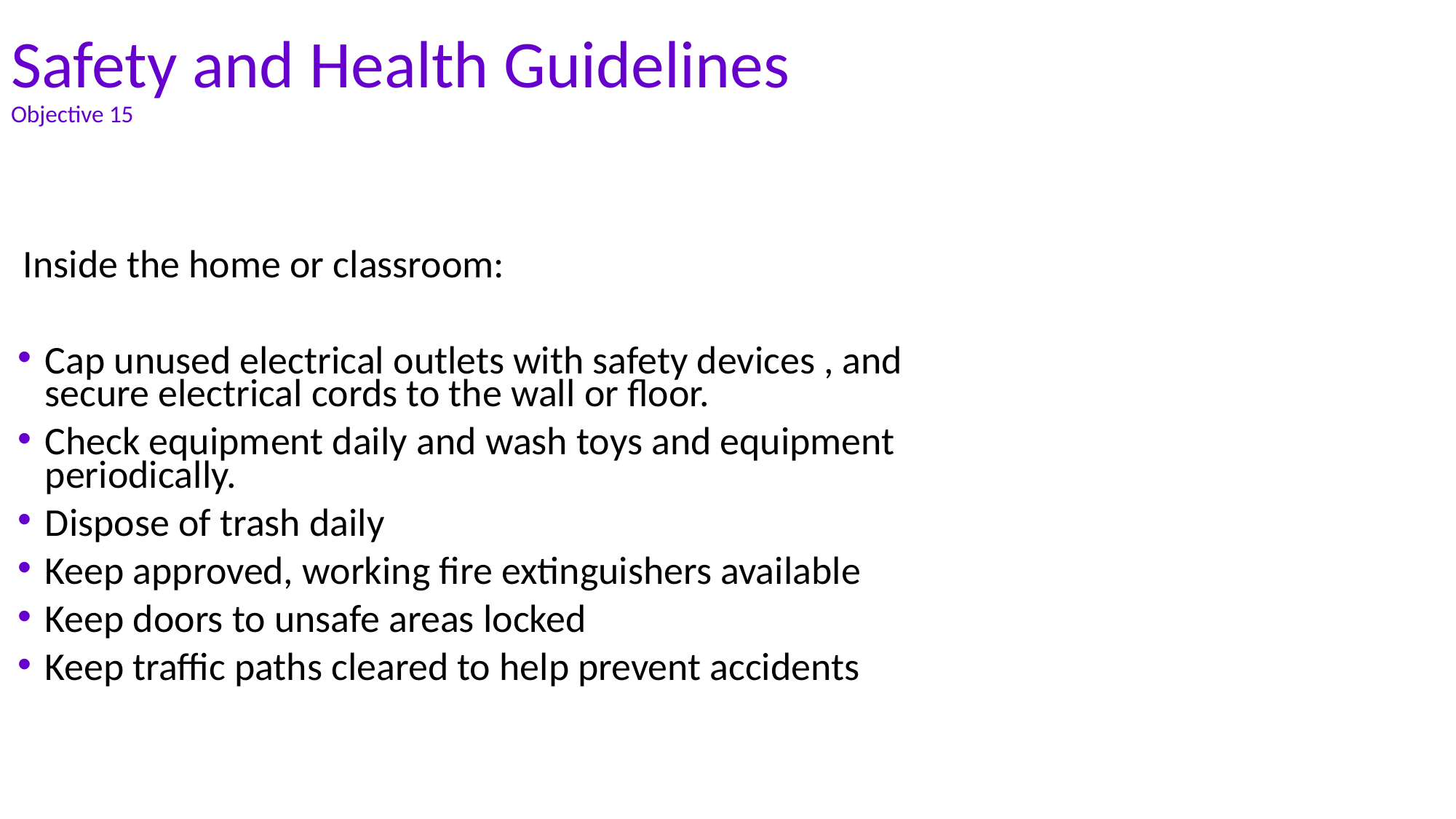

# Safety and Health Guidelines Objective 15
Inside the home or classroom:

Cap unused electrical outlets with safety devices , and secure electrical cords to the wall or floor.
Check equipment daily and wash toys and equipment periodically.
Dispose of trash daily
Keep approved, working fire extinguishers available
Keep doors to unsafe areas locked
Keep traffic paths cleared to help prevent accidents